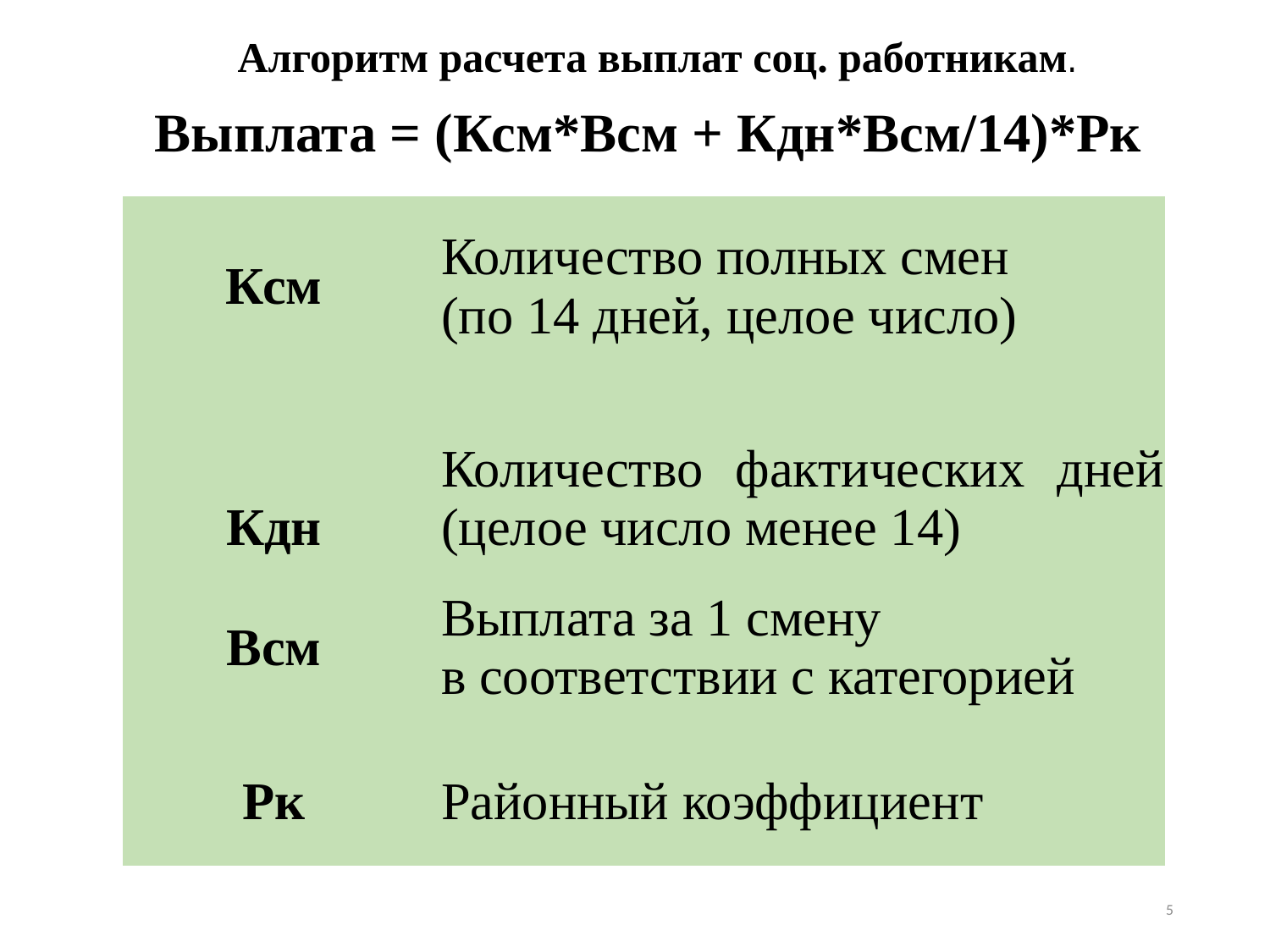

Алгоритм расчета выплат соц. работникам.
Выплата = (Ксм*Всм + Кдн*Всм/14)*Рк
| Ксм | Количество полных смен (по 14 дней, целое число) |
| --- | --- |
| Кдн | Количество фактических дней (целое число менее 14) |
| Всм | Выплата за 1 смену в соответствии с категорией |
| Рк | Районный коэффициент |
5